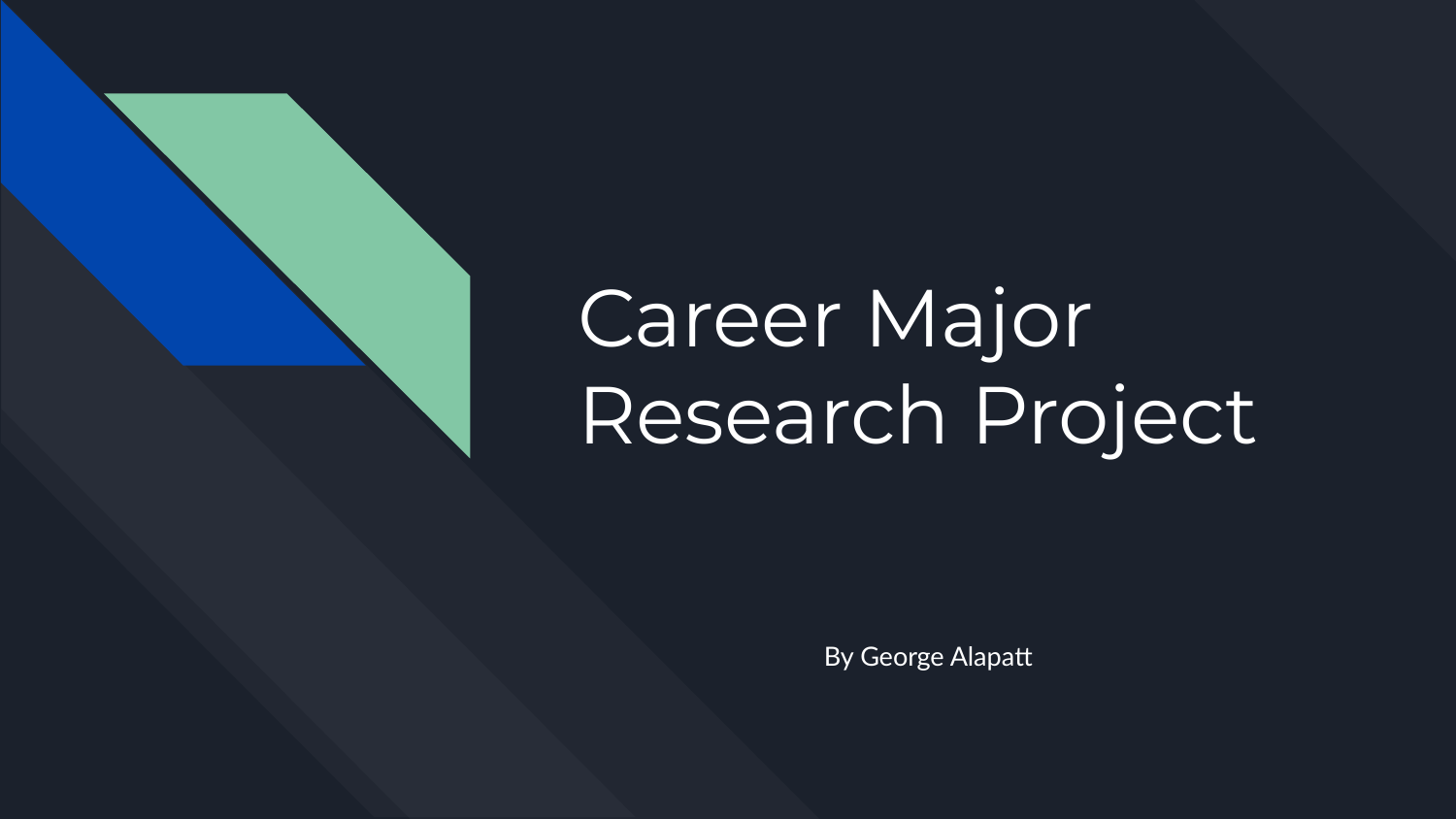

# Career Major Research Project
By George Alapatt